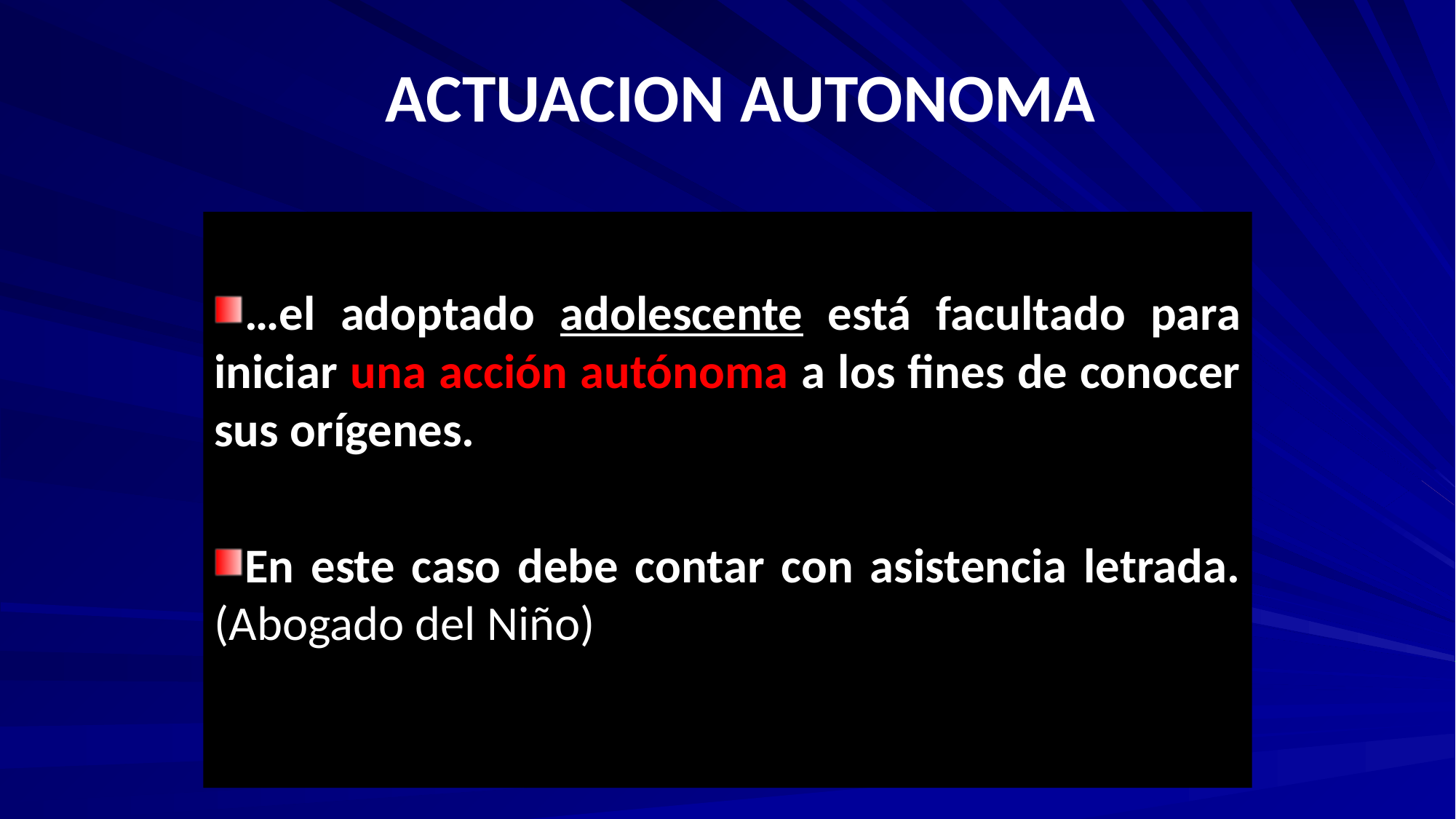

ACTUACION AUTONOMA

…el adoptado adolescente está facultado para iniciar una acción autónoma a los fines de conocer sus orígenes.

En este caso debe contar con asistencia letrada.(Abogado del Niño)